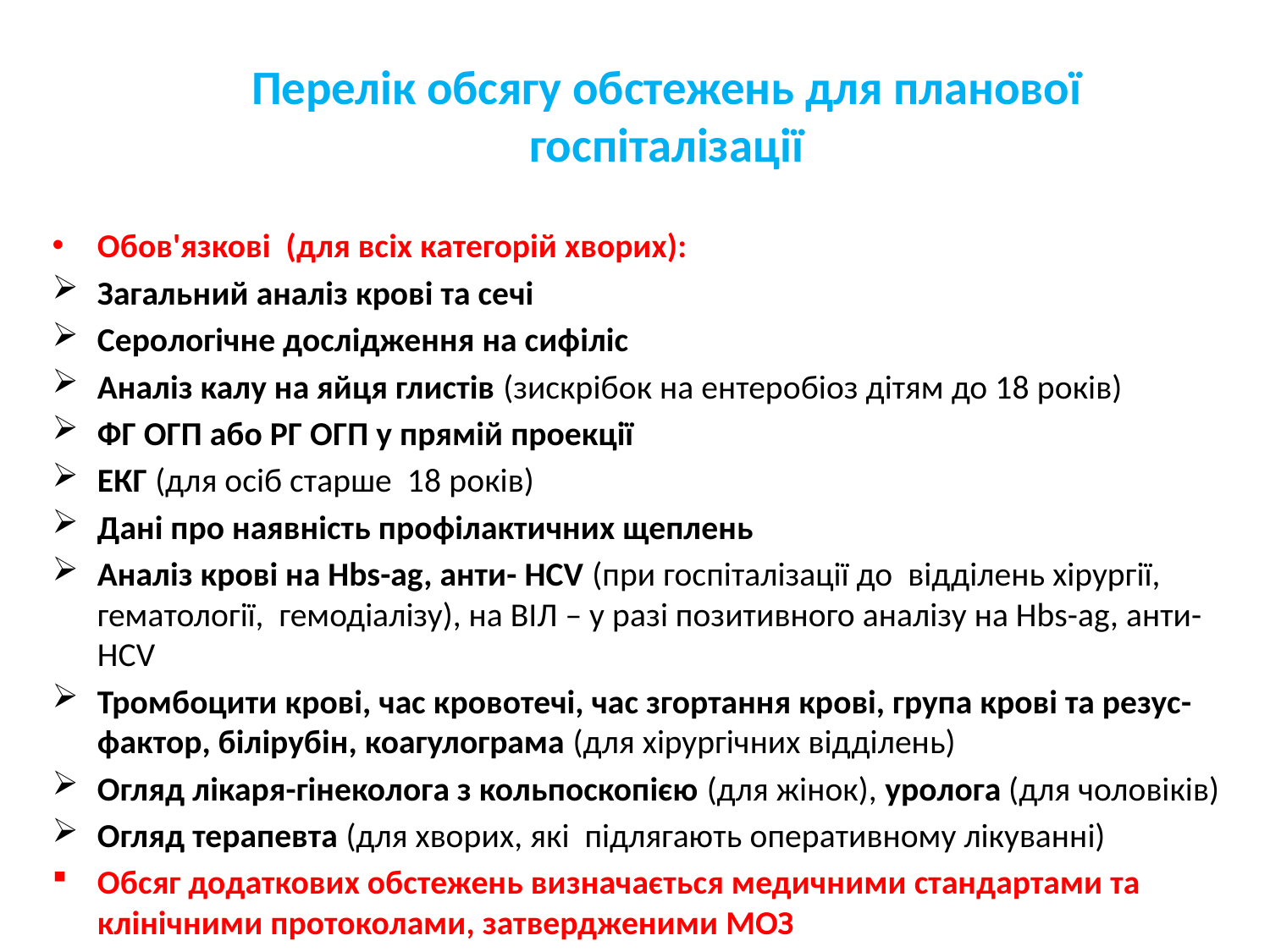

Перелік обсягу обстежень для планової госпіталізації
Обов'язкові  (для всіх категорій хворих):
Загальний аналіз крові та сечі
Серологічне дослідження на сифіліс
Аналіз калу на яйця глистів (зискрібок на ентеробіоз дітям до 18 років)
ФГ ОГП або РГ ОГП у прямій проекції
ЕКГ (для осіб старше  18 років)
Дані про наявність профілактичних щеплень
Аналіз крові на Hbs-ag, анти- HCV (при госпіталізації до  відділень хірургії, гематології,  гемодіалізу), на ВІЛ – у разі позитивного аналізу на Hbs-ag, анти- HCV
Тромбоцити крові, час кровотечі, час згортання крові, група крові та резус-фактор, білірубін, коагулограма (для хірургічних відділень)
Огляд лікаря-гінеколога з кольпоскопією (для жінок), уролога (для чоловіків)
Огляд терапевта (для хворих, які  підлягають оперативному лікуванні)
Обсяг додаткових обстежень визначається медичними стандартами та клінічними протоколами, затвердженими МОЗ